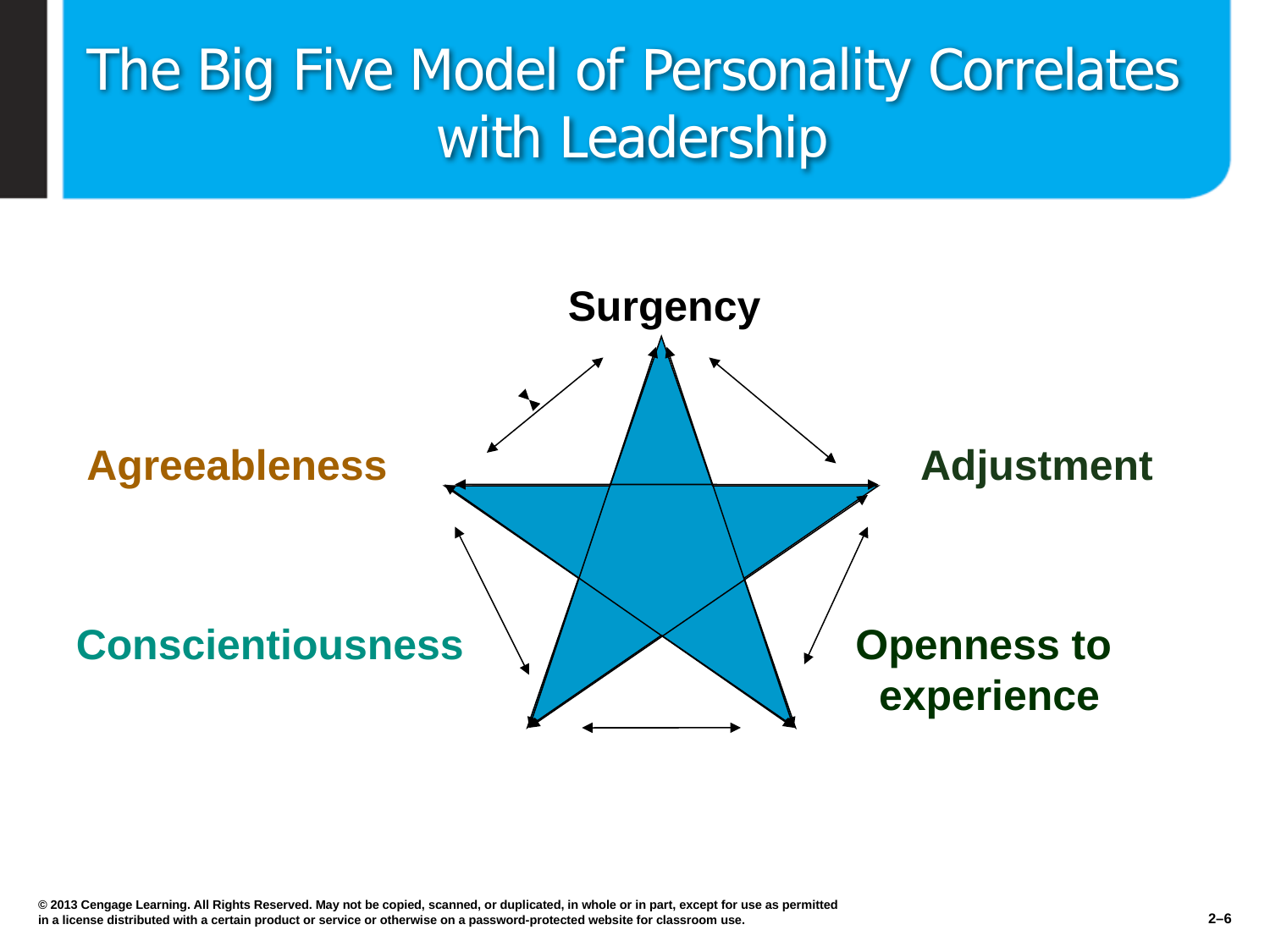

# The Big Five Model of Personality Correlates with Leadership
Surgency

Agreeableness
Adjustment

Conscientiousness
Openness to
experience

© 2013 Cengage Learning. All Rights Reserved. May not be copied, scanned, or duplicated, in whole or in part, except for use as permitted in a license distributed with a certain product or service or otherwise on a password-protected website for classroom use.
2–6